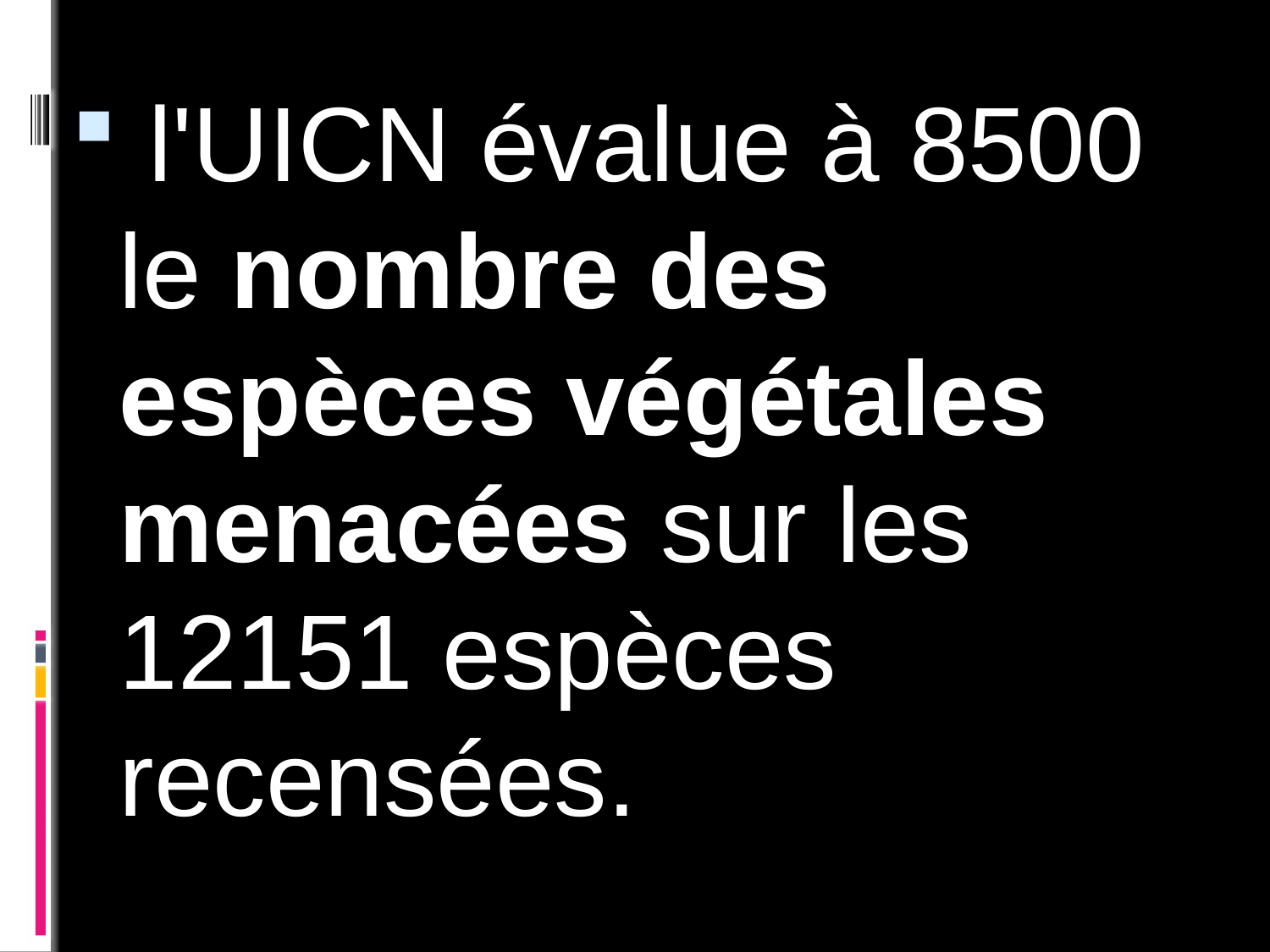

l'UICN évalue à 8500 le nombre des espèces végétales menacées sur les 12151 espèces recensées.